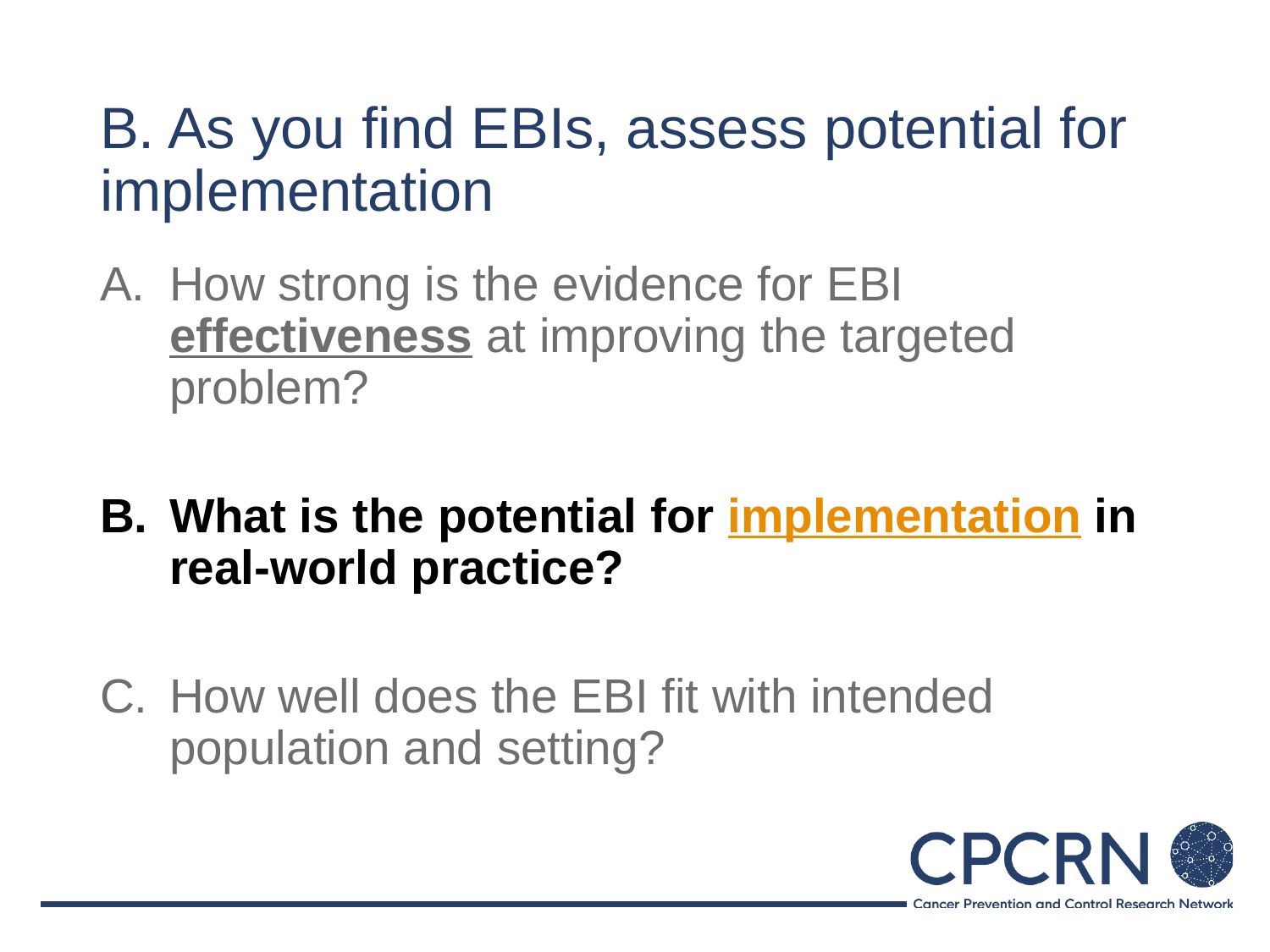

# B. As you find EBIs, assess potential for implementation
How strong is the evidence for EBI effectiveness at improving the targeted problem?

What is the potential for implementation in real-world practice?

How well does the EBI fit with intended population and setting?